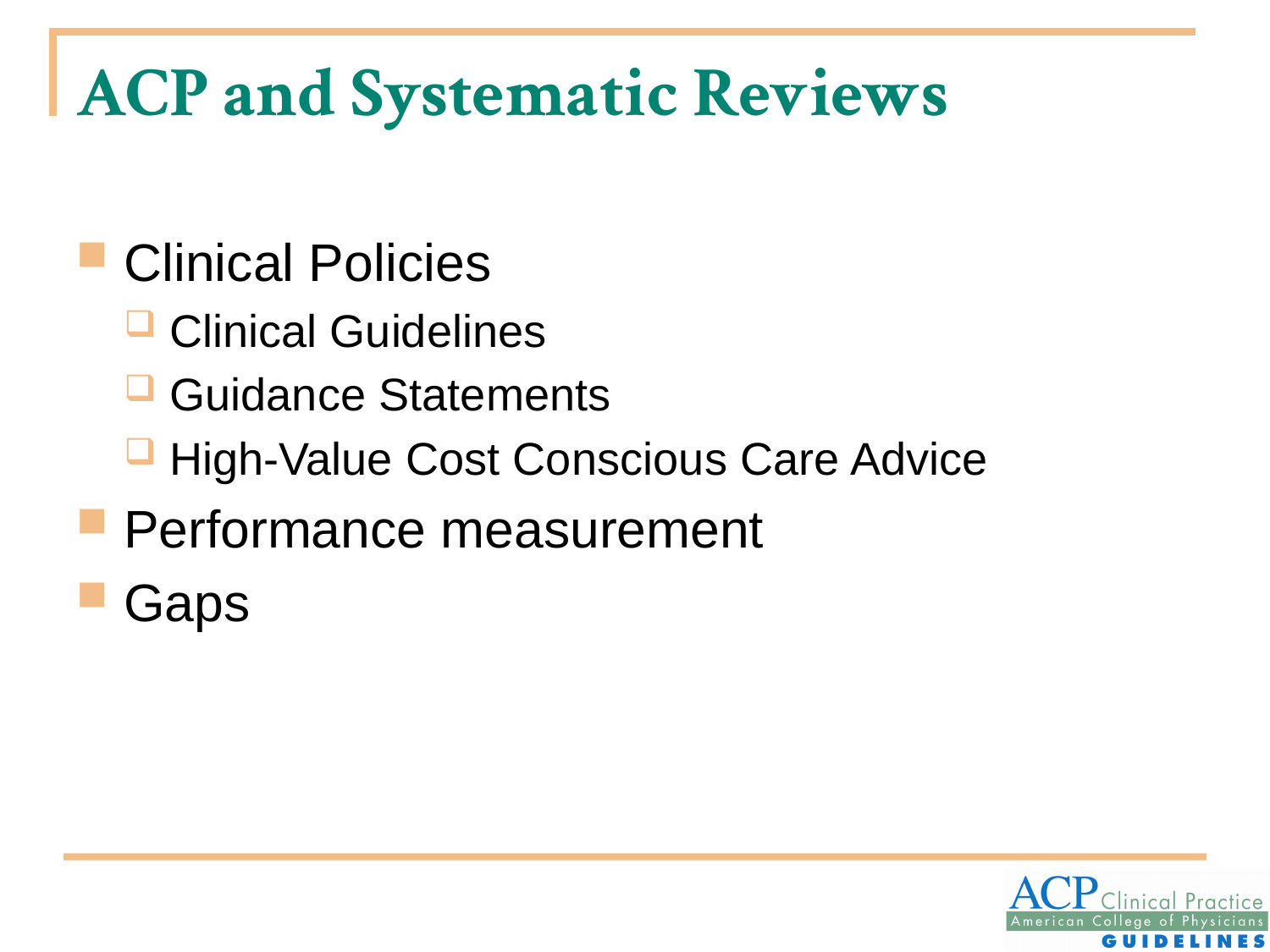

# ACP and Systematic Reviews
Clinical Policies
Clinical Guidelines
Guidance Statements
High-Value Cost Conscious Care Advice
Performance measurement
Gaps